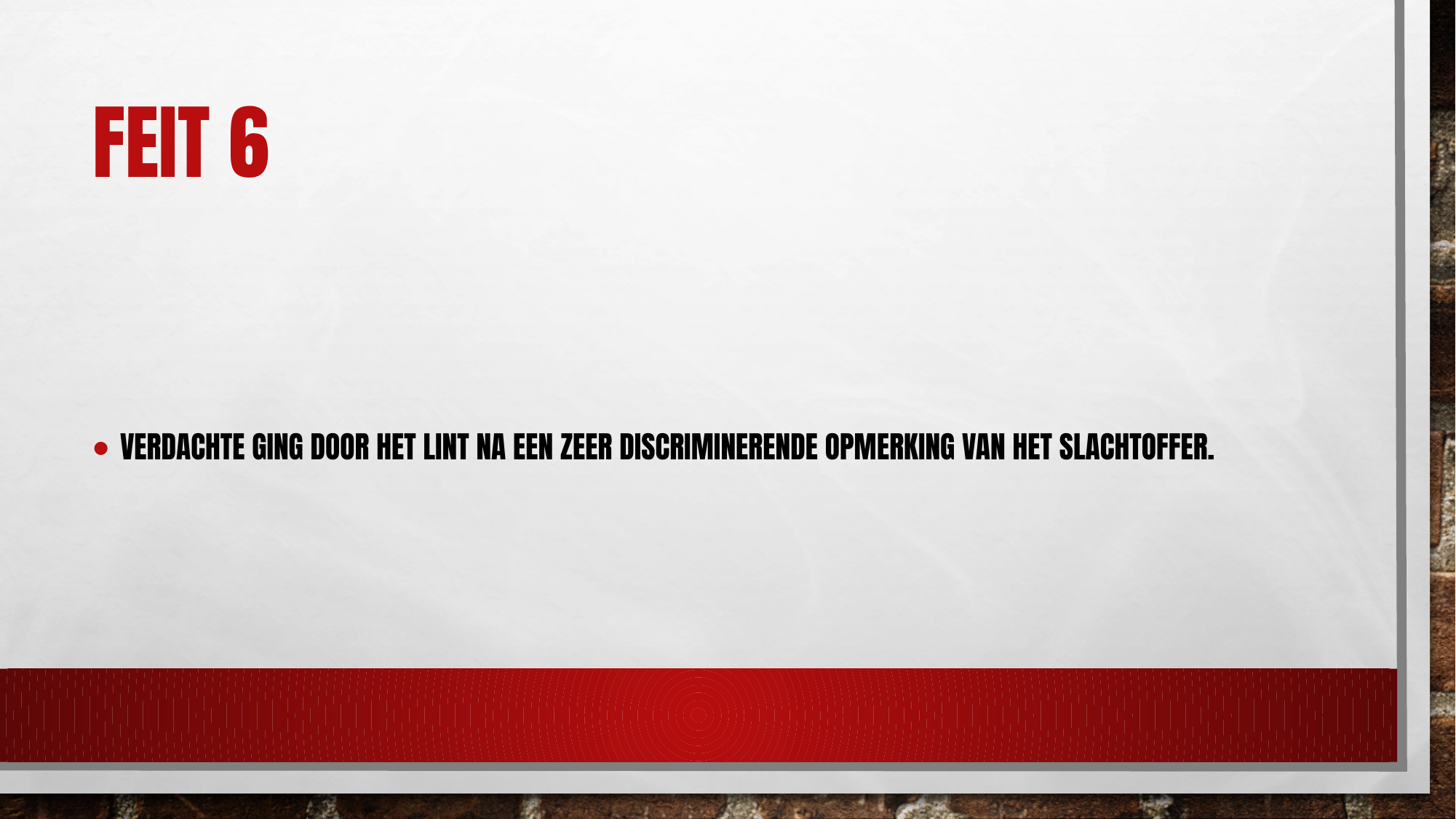

# Feit 6
Verdachte ging door het lint na een zeer discriminerende opmerking van het slachtoffer.